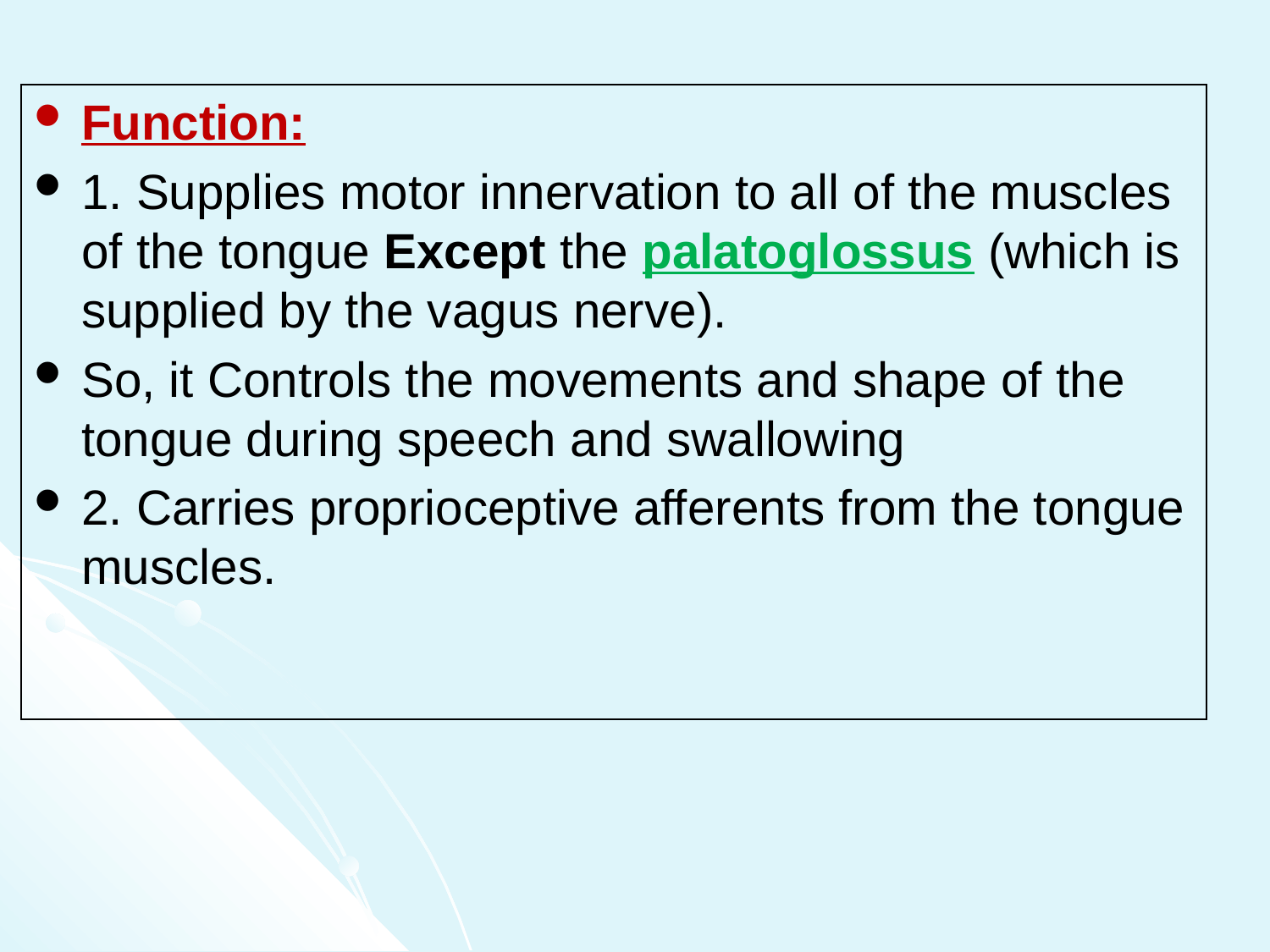

Function:
1. Supplies motor innervation to all of the muscles of the tongue Except the palatoglossus (which is supplied by the vagus nerve).
So, it Controls the movements and shape of the tongue during speech and swallowing
2. Carries proprioceptive afferents from the tongue muscles.